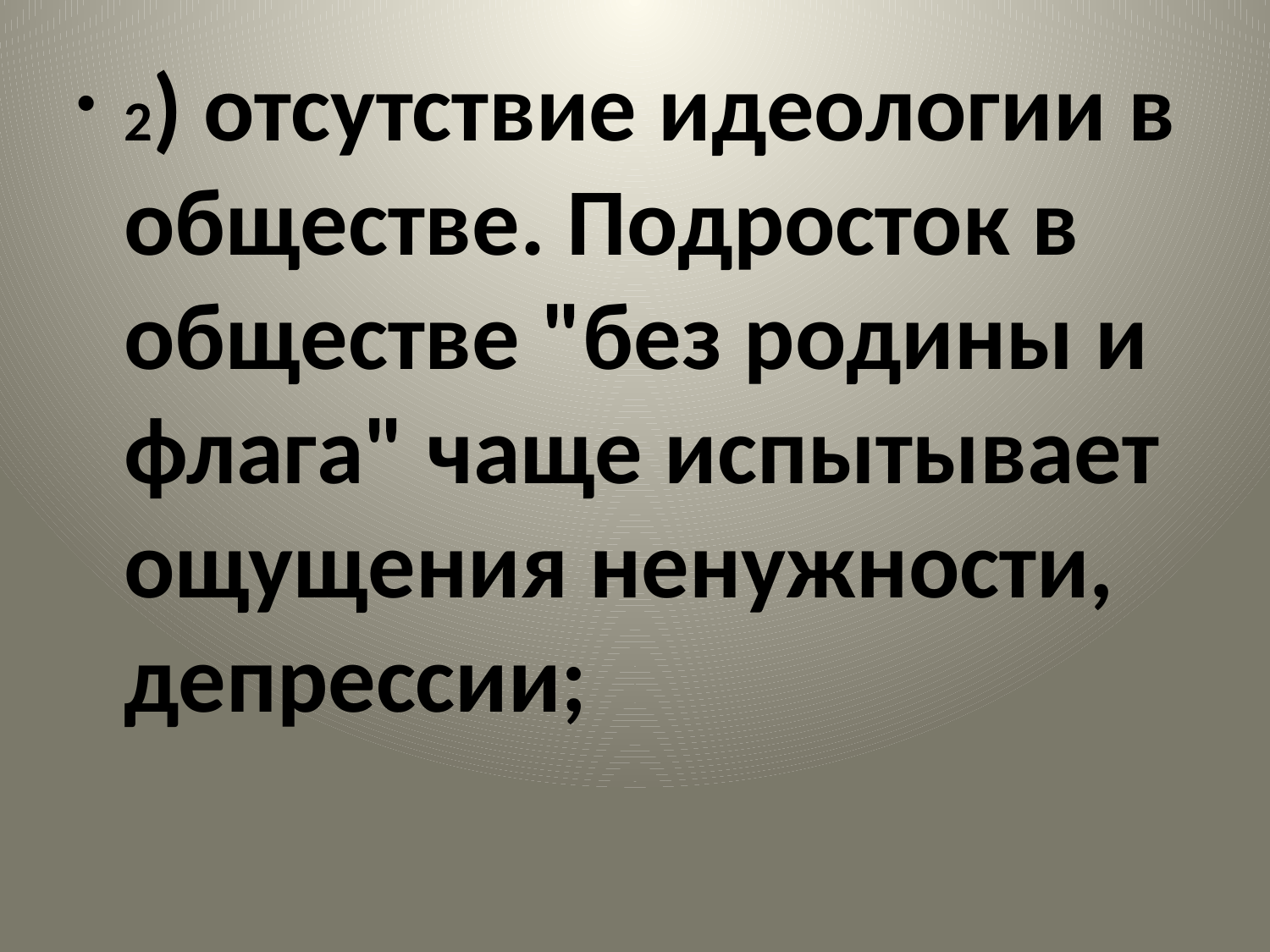

#
2) отсутствие идеологии в обществе. Подросток в обществе "без родины и флага" чаще испытывает ощущения ненужности, депрессии;